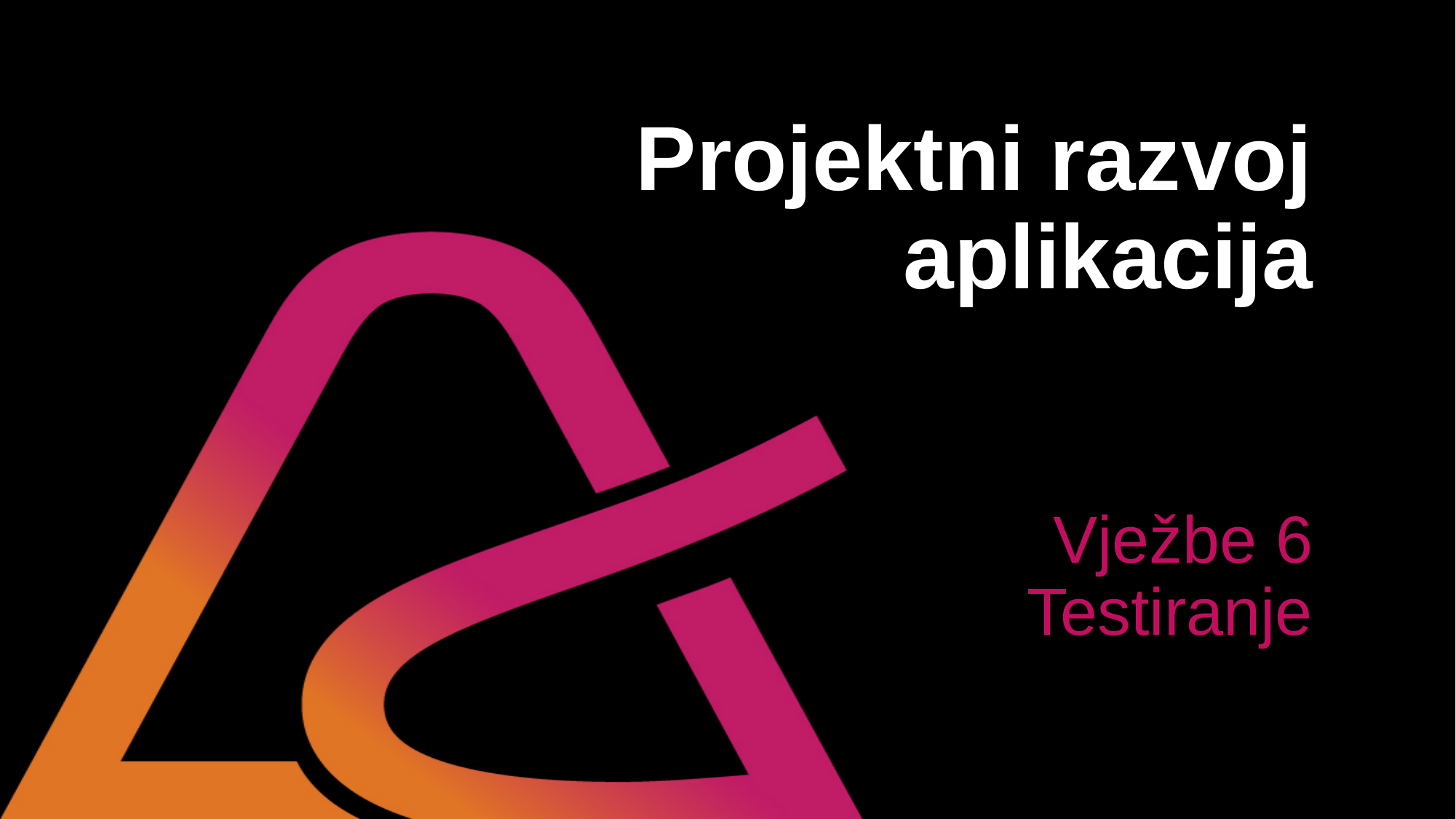

# Projektni razvoj aplikacija Vježbe 6 Testiranje